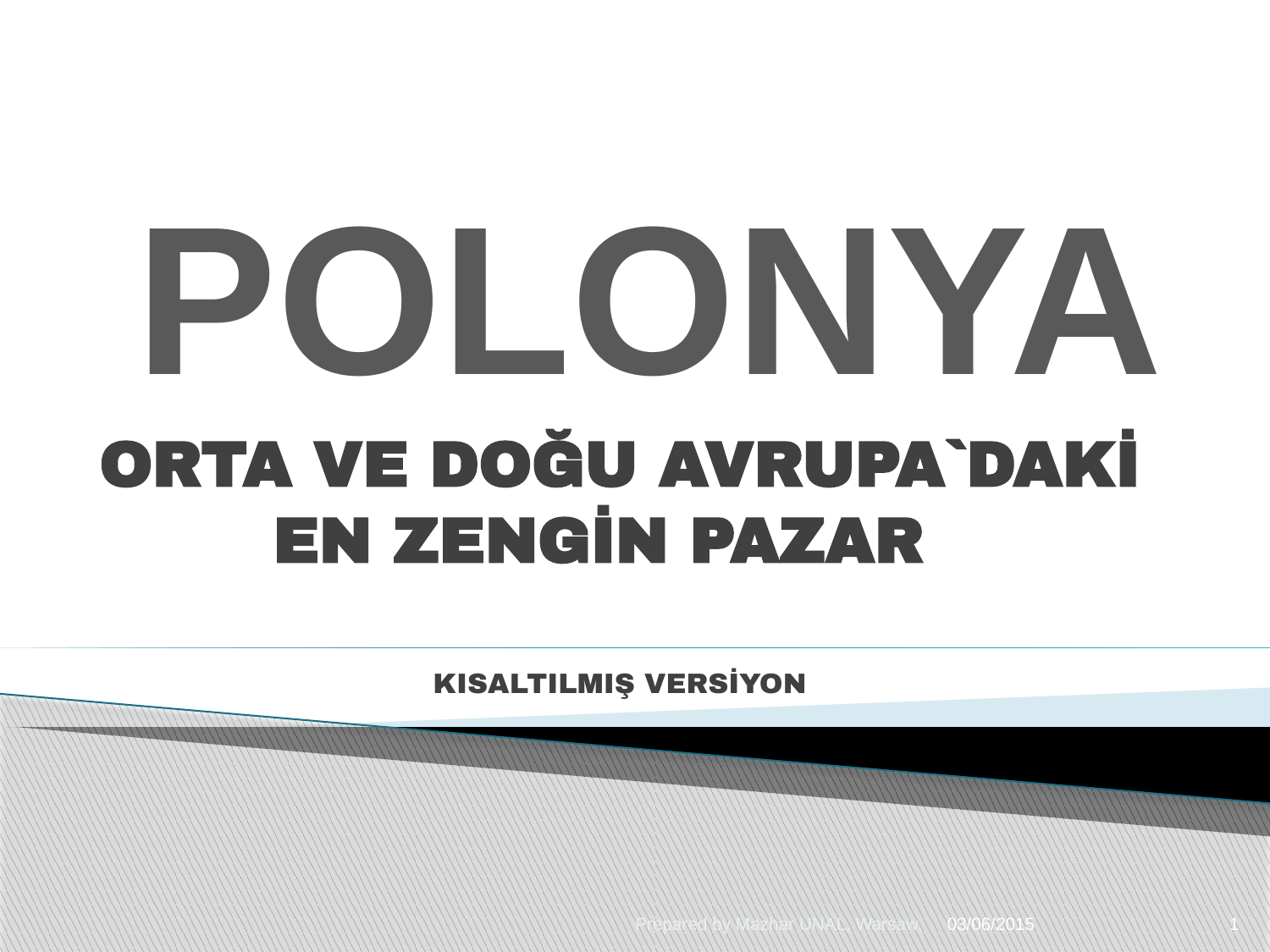

# POLONYA
ORTA VE DOĞU AVRUPA`DAKİ EN ZENGİN PAZAR

KISALTILMIŞ VERSİYON
Prepared by Mazhar UNAL, Warsaw,
03/06/2015
1